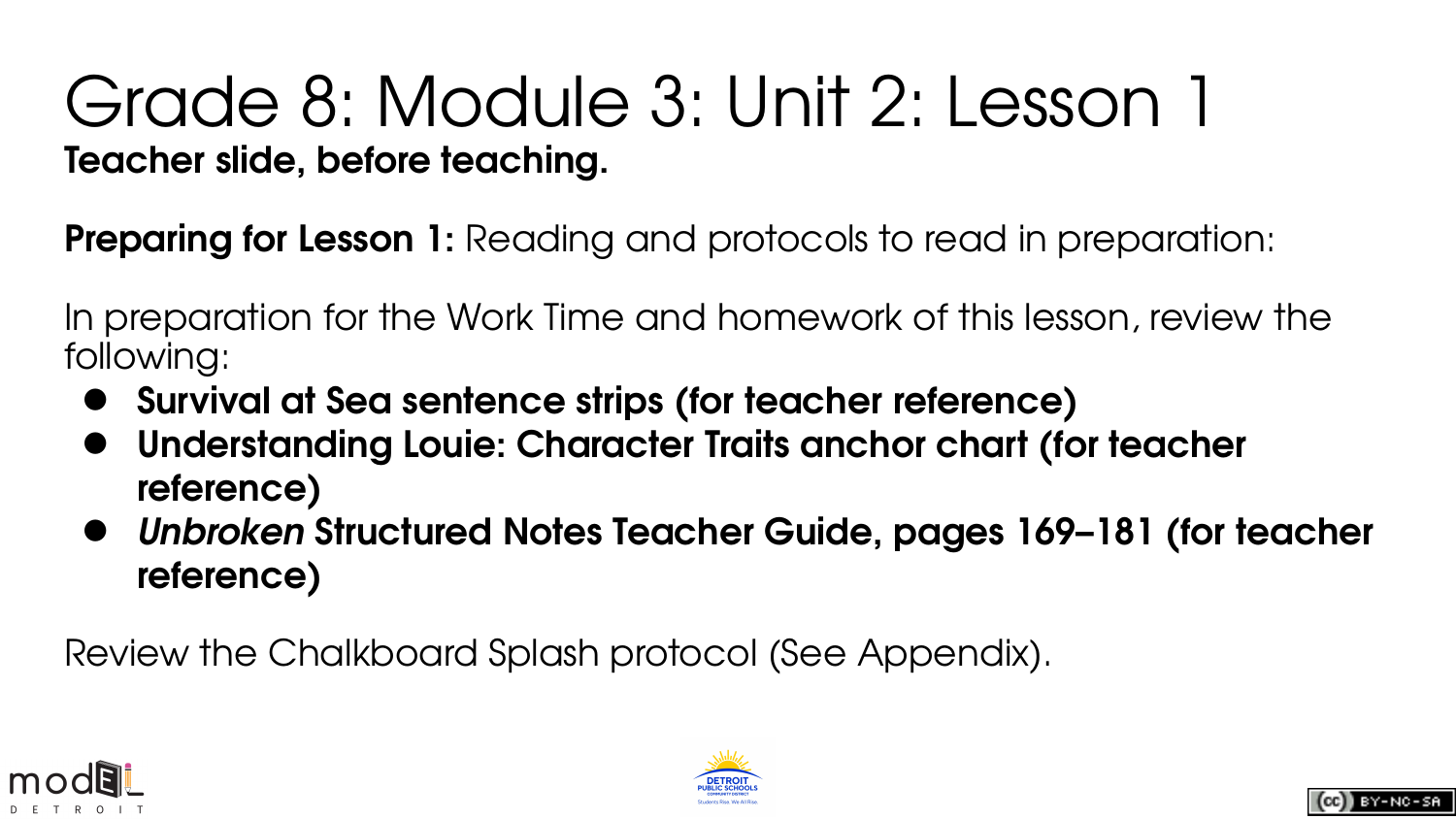

Grade 8: Module 3: Unit 2: Lesson 1
Teacher slide, before teaching.
Preparing for Lesson 1: Reading and protocols to read in preparation:

In preparation for the Work Time and homework of this lesson, review the following:
Survival at Sea sentence strips (for teacher reference)
Understanding Louie: Character Traits anchor chart (for teacher reference)
Unbroken Structured Notes Teacher Guide, pages 169–181 (for teacher reference)

Review the Chalkboard Splash protocol (See Appendix).